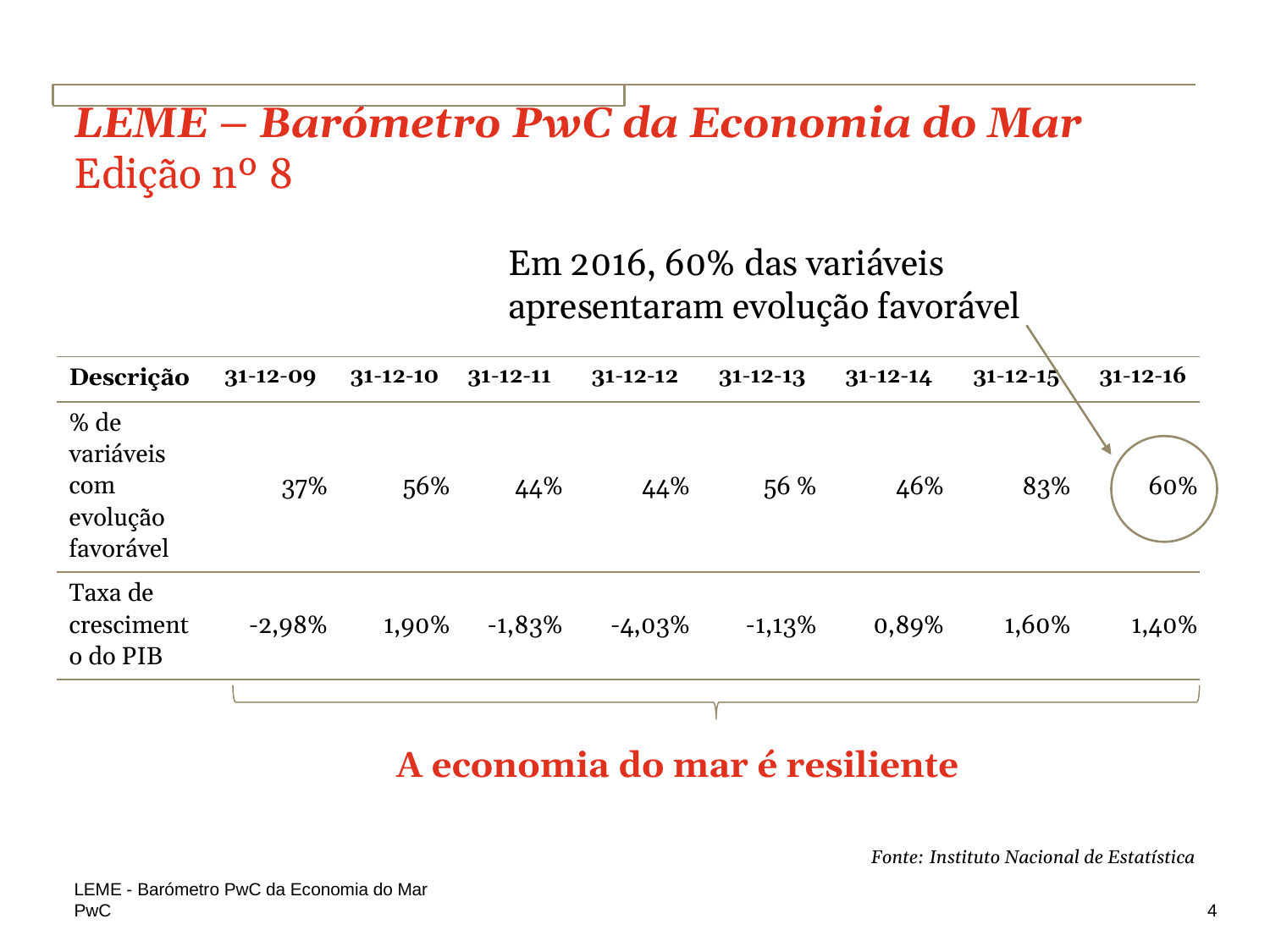

# LEME – Barómetro PwC da Economia do Mar Edição nº 8

Em 2016, 60% das variáveis apresentaram evolução favorável
| Descrição | 31-12-09 | 31-12-10 | 31-12-11 | 31-12-12 | 31-12-13 | 31-12-14 | 31-12-15 | 31-12-16 |
| --- | --- | --- | --- | --- | --- | --- | --- | --- |
| % de variáveis com evolução favorável | 37% | 56% | 44% | 44% | 56 % | 46% | 83% | 60% |
| Taxa de crescimento do PIB | -2,98% | 1,90% | -1,83% | -4,03% | -1,13% | 0,89% | 1,60% | 1,40% |

A economia do mar é resiliente

Fonte: Instituto Nacional de Estatística
LEME - Barómetro PwC da Economia do Mar
4